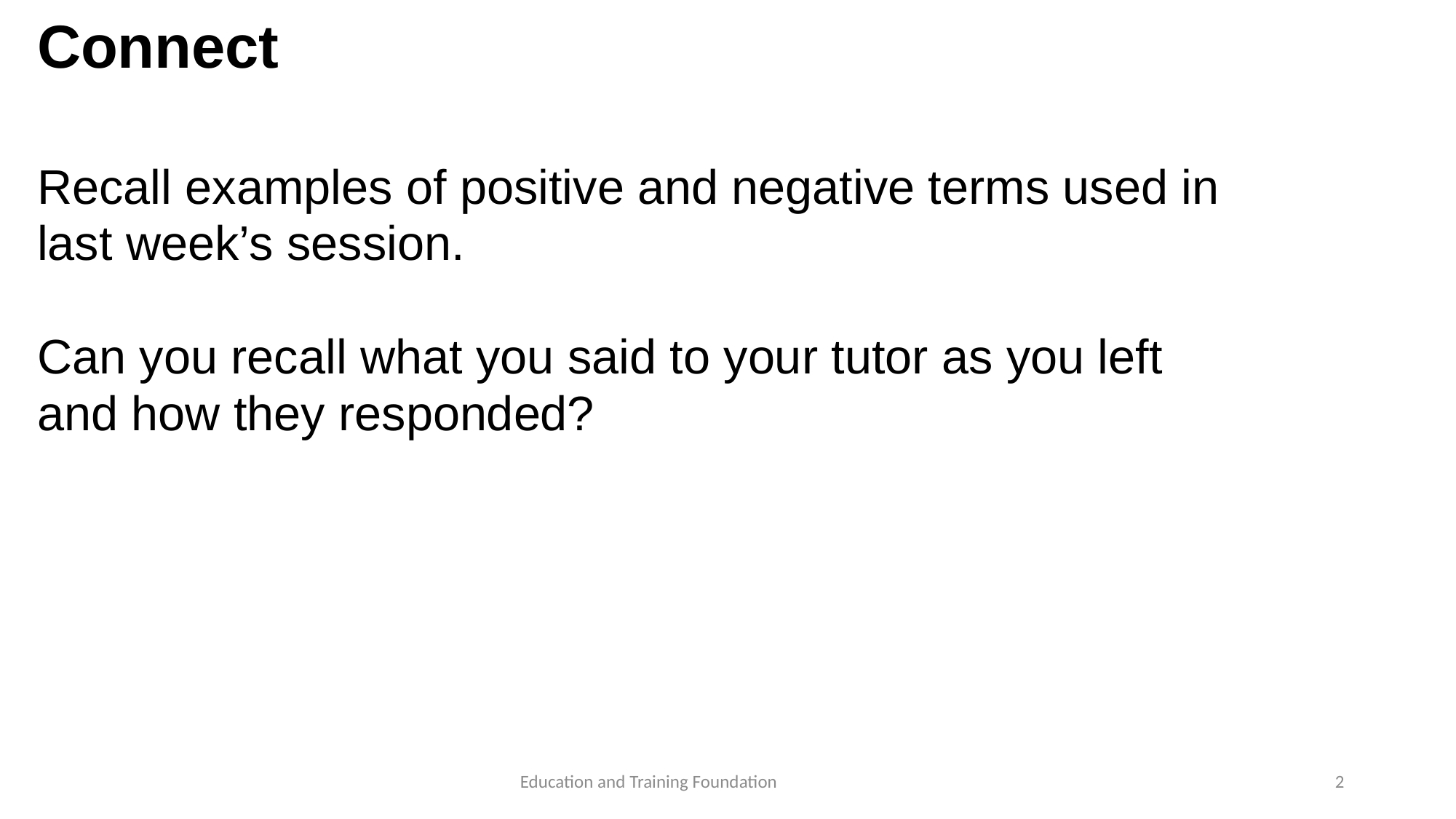

# Connect
Recall examples of positive and negative terms used in last week’s session.

Can you recall what you said to your tutor as you left and how they responded?
2
Education and Training Foundation